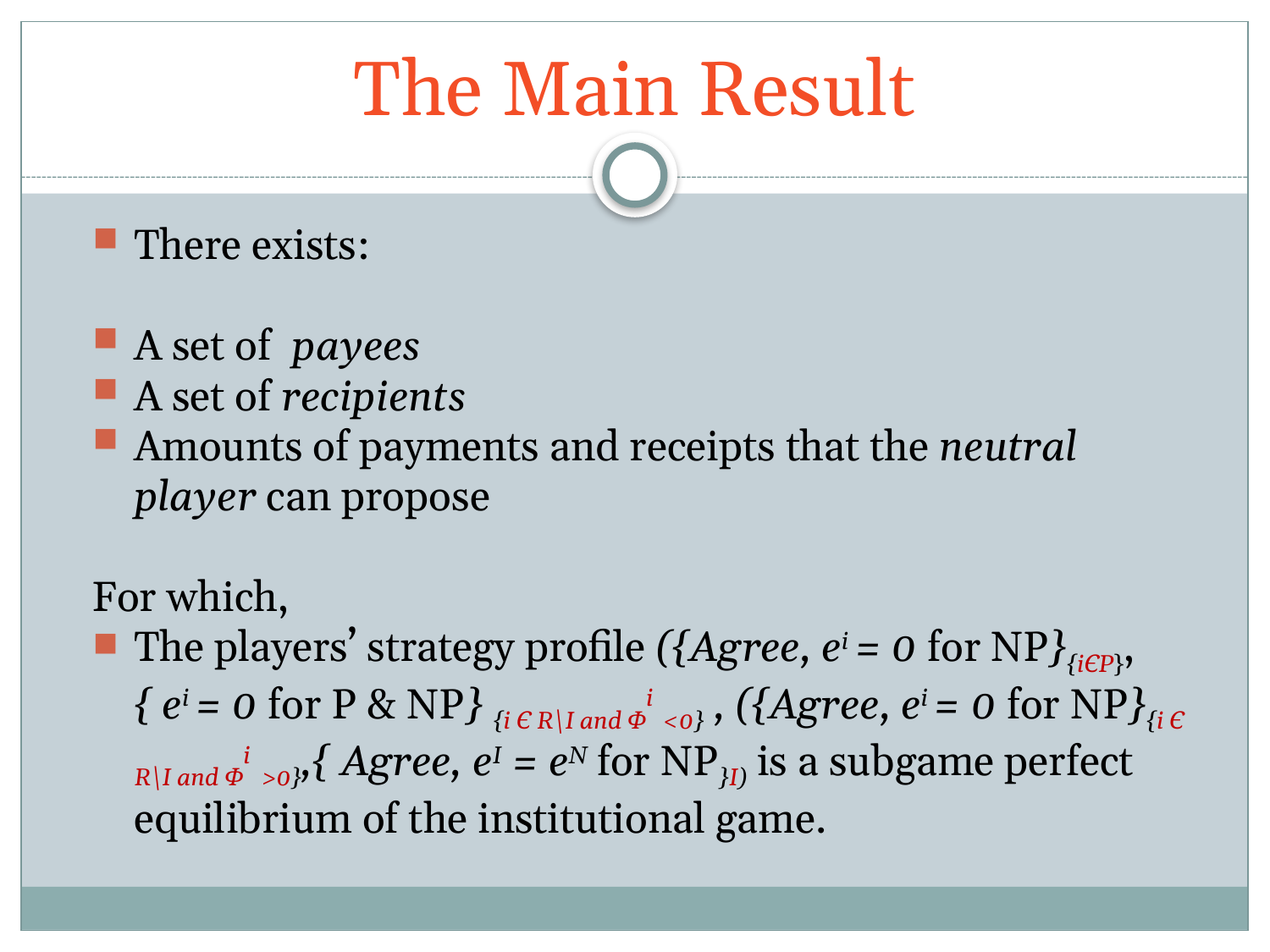

# The Main Result
There exists:

A set of  payees
A set of recipients
Amounts of payments and receipts that the neutral player can propose

For which,
The players’ strategy profile ({Agree, ei = 0 for NP}{iЄP},  { ei = 0 for P & NP} {i Є R\I and Φi <0} , ({Agree, ei = 0 for NP}{i Є R\I and Φi >0},{ Agree, eI = eN for NP}I) is a subgame perfect equilibrium of the institutional game.